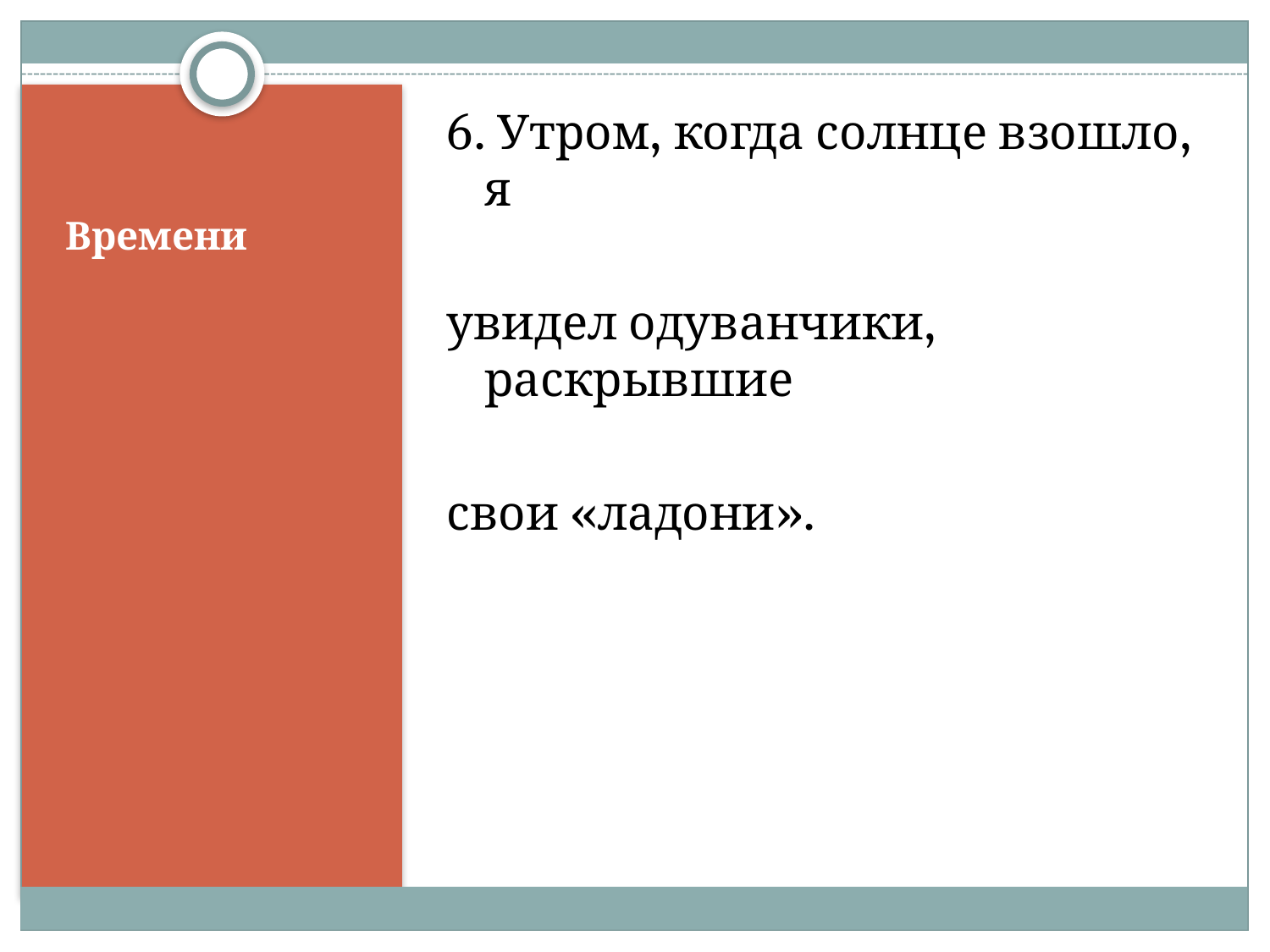

6. Утром, когда солнце взошло, я

увидел одуванчики, раскрывшие

свои «ладони».
# Времени